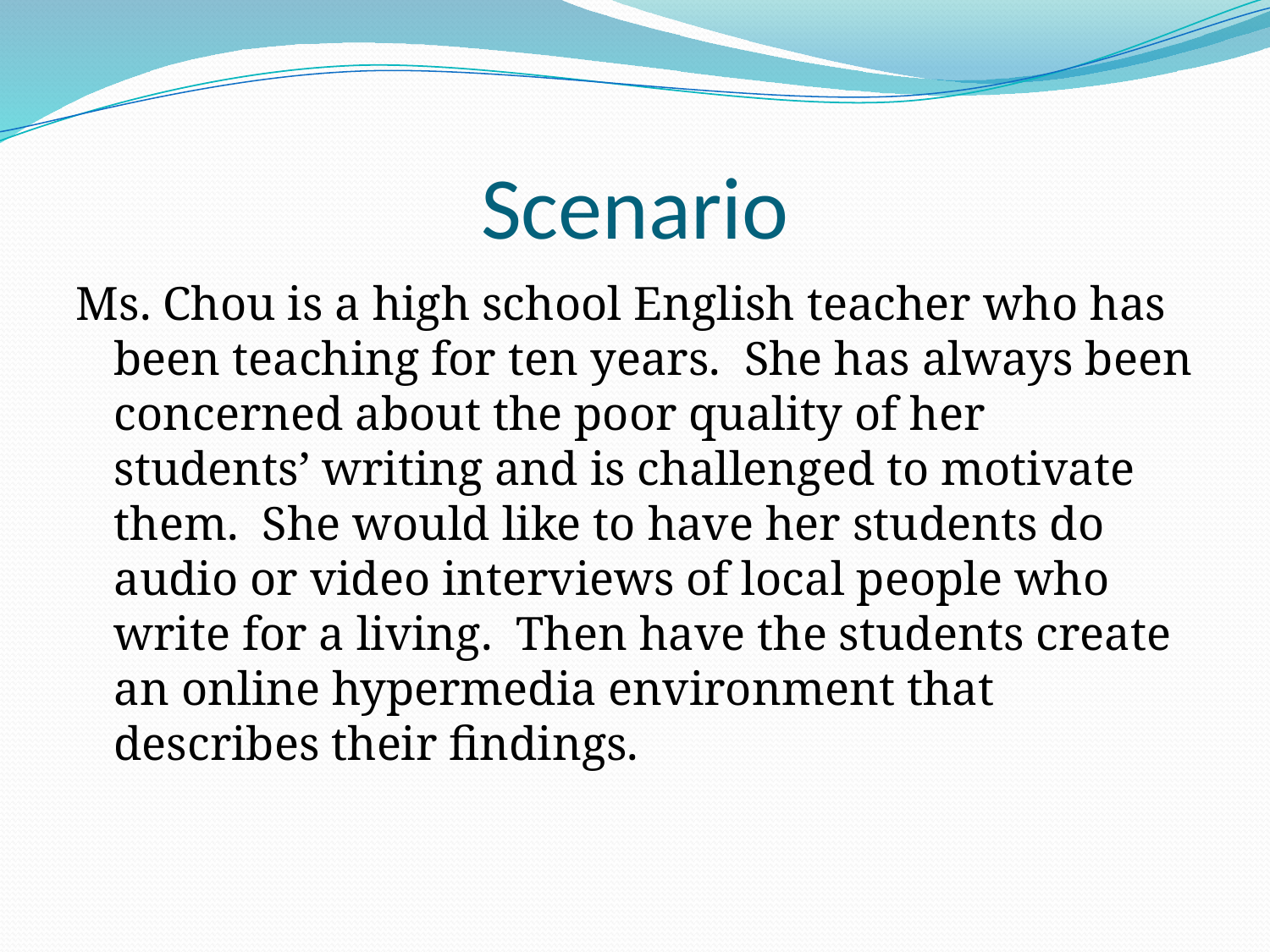

# Scenario
Ms. Chou is a high school English teacher who has been teaching for ten years.  She has always been concerned about the poor quality of her students’ writing and is challenged to motivate them.  She would like to have her students do audio or video interviews of local people who write for a living.  Then have the students create an online hypermedia environment that describes their findings.